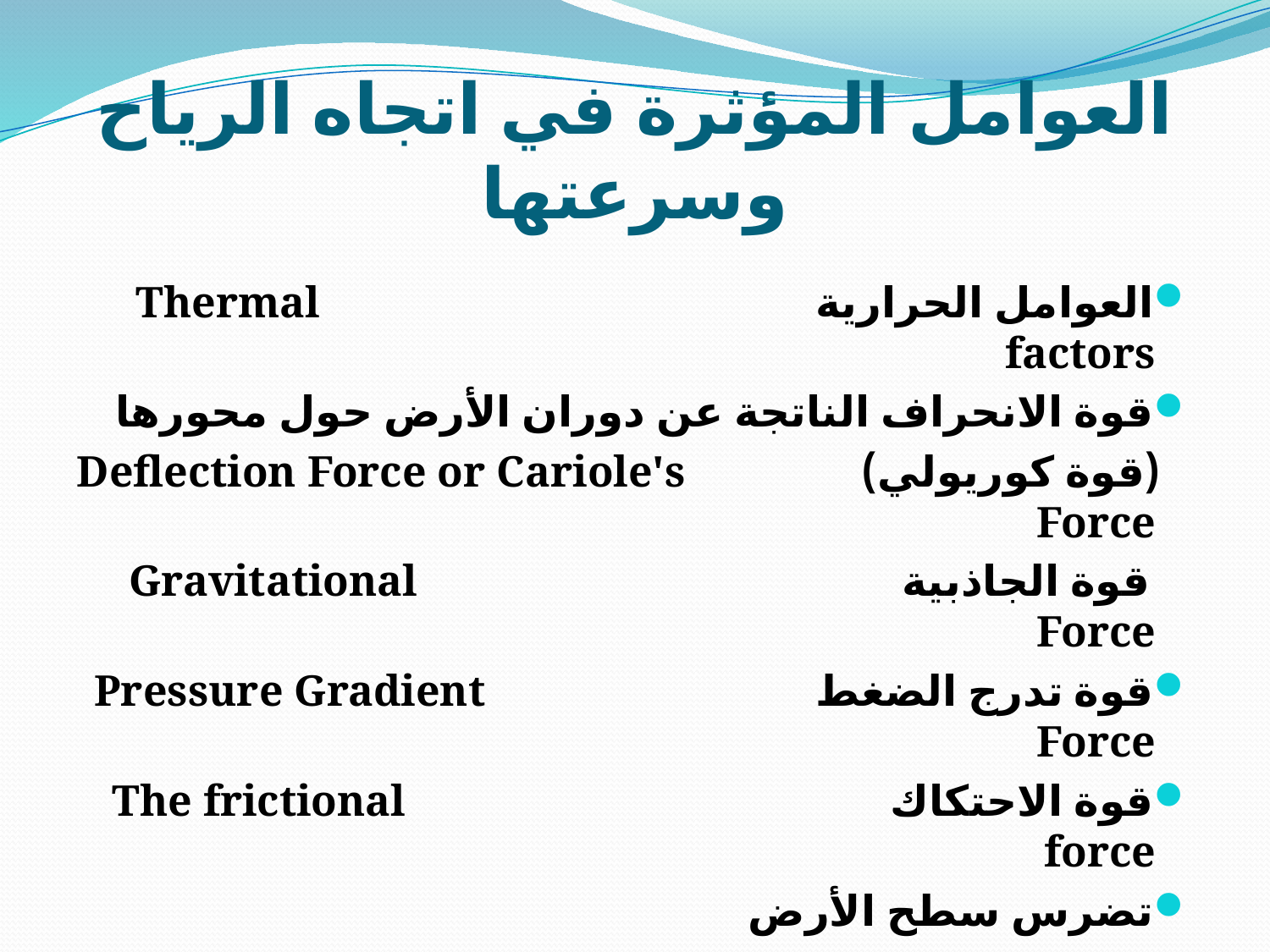

# العوامل المؤثرة في اتجاه الرياح وسرعتها
العوامل الحرارية                                             Thermal factors
قوة الانحراف الناتجة عن دوران الأرض حول محورها
   (قوة كوريولي)                Deflection Force or Cariole's Force
    قوة الجاذبية                                            Gravitational Force
قوة تدرج الضغط                              Pressure Gradient Force
قوة الاحتكاك                                            The frictional force
تضرس سطح الأرض
القوة الذاتية المحركة للرياح
   قوة الطرد المركزية                                      Centrifugal Force